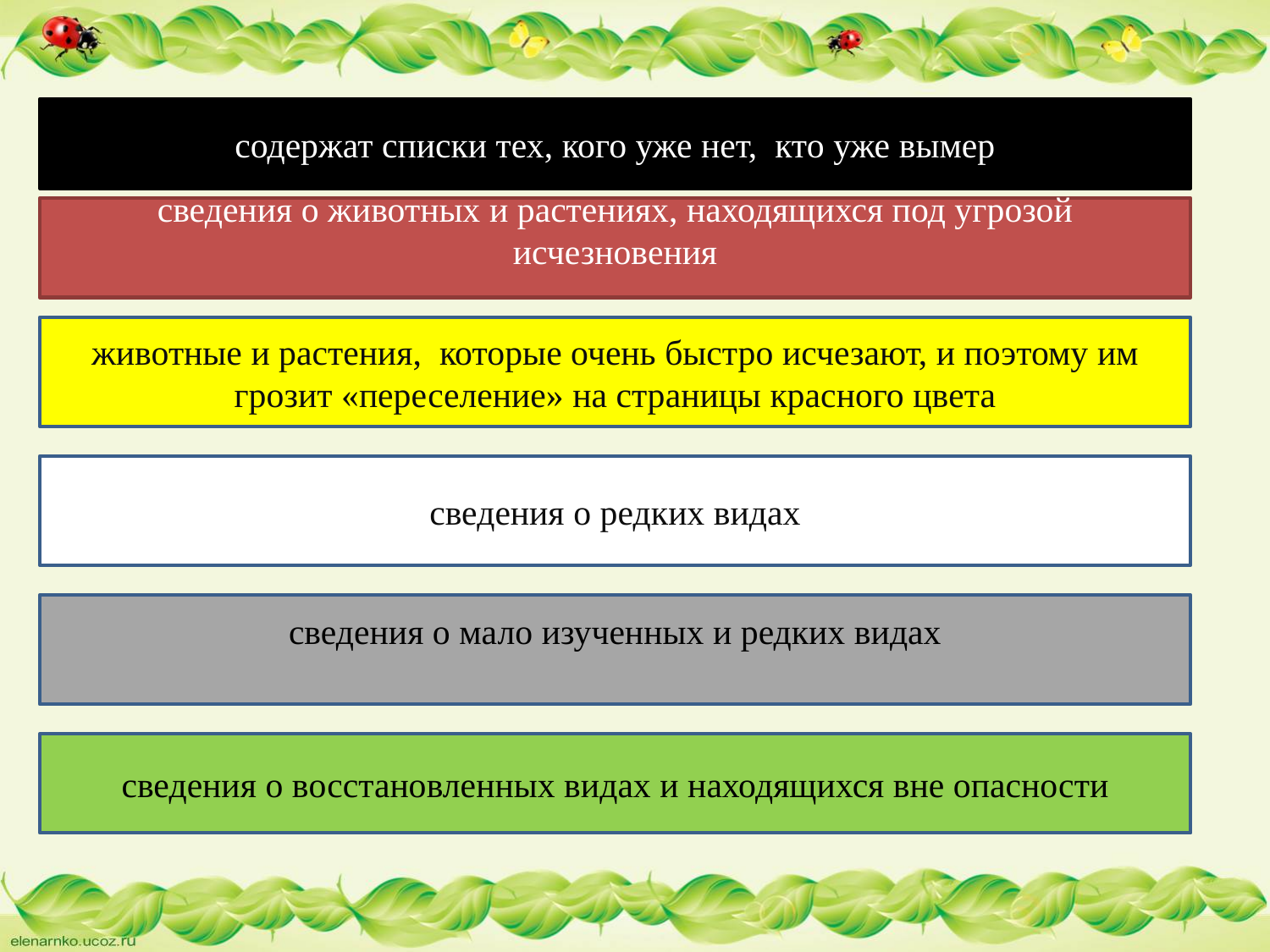

содержат списки тех, кого уже нет,  кто уже вымер
сведения о животных и растениях, находящихся под угрозой исчезновения

животные и растения,  которые очень быстро исчезают, и поэтому им грозит «переселение» на страницы красного цвета
сведения о редких видах
сведения о мало изученных и редких видах

сведения о восстановленных видах и находящихся вне опасности